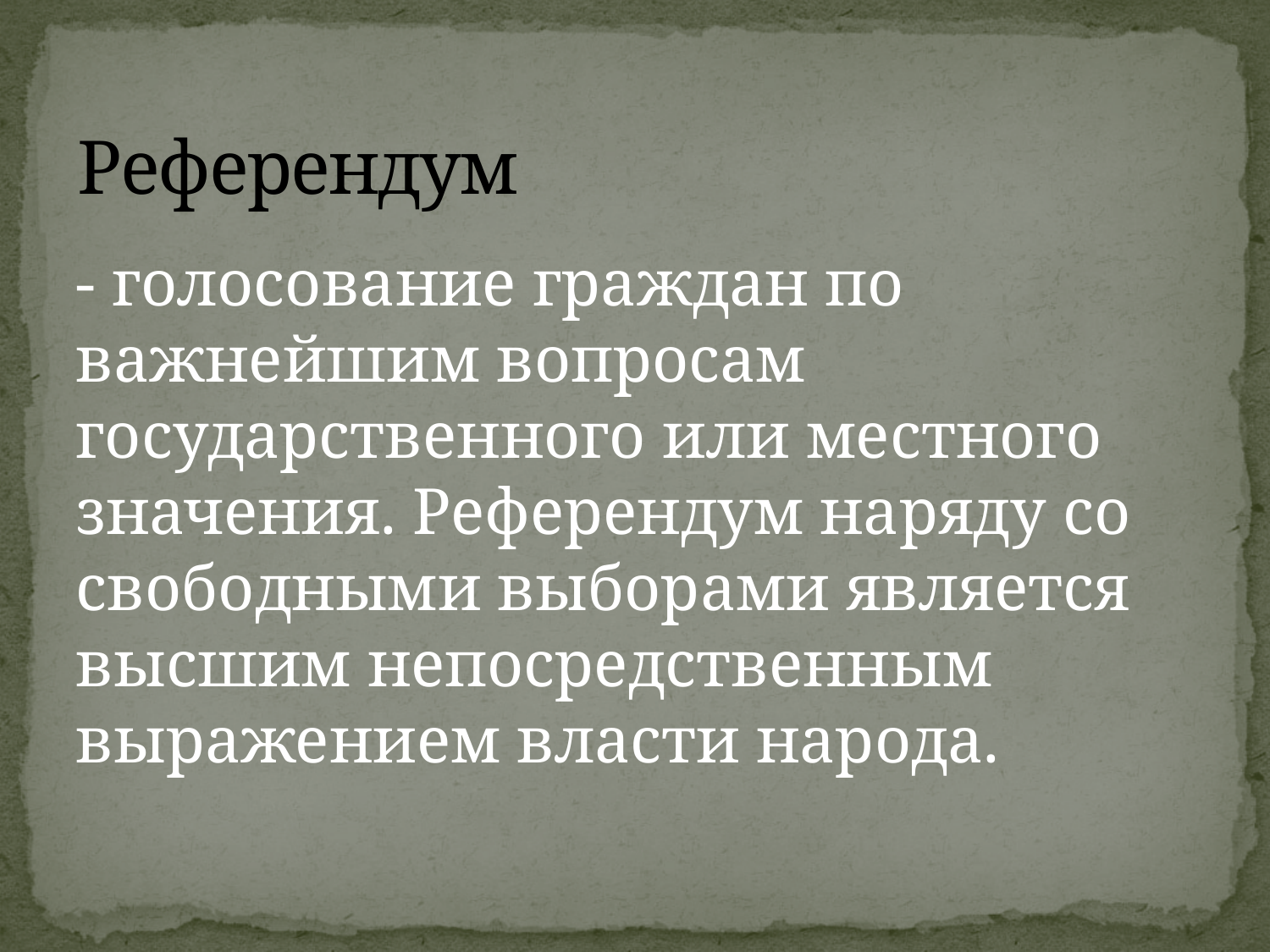

# Референдум
- голосование граждан по важнейшим вопросам государственного или местного значения. Референдум наряду со свободными выборами является высшим непосредственным выражением власти народа.